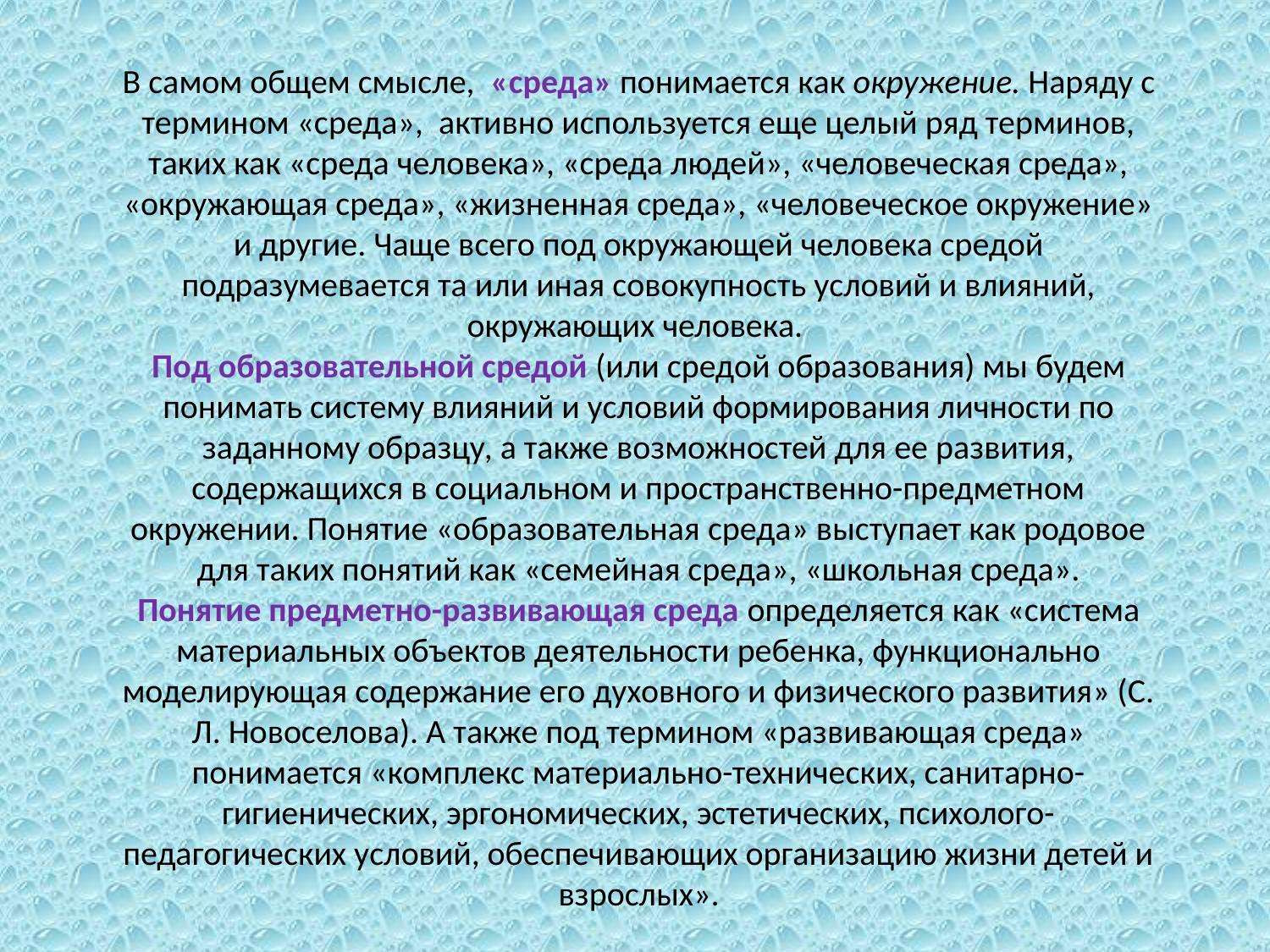

# В самом общем смысле,  «среда» понимается как окружение. Наряду с термином «среда»,  активно используется еще целый ряд терминов, таких как «среда человека», «среда людей», «человеческая среда», «окружающая среда», «жизненная среда», «человеческое окружение» и другие. Чаще всего под окружающей человека средой подразумевается та или иная совокупность условий и влияний, окружающих человека. Под образовательной средой (или средой образования) мы будем понимать систему влияний и условий формирования личности по заданному образцу, а также возможностей для ее развития, содержащихся в социальном и пространственно-предметном окружении. Понятие «образовательная среда» выступает как родовое для таких понятий как «семейная среда», «школьная среда». Понятие предметно-развивающая среда определяется как «система материальных объектов деятельности ребенка, функционально моделирующая содержание его духовного и физического развития» (С. Л. Новоселова). А также под термином «развивающая среда» понимается «комплекс материально-технических, санитарно-гигиенических, эргономических, эстетических, психолого-педагогических условий, обеспечивающих организацию жизни детей и взрослых».